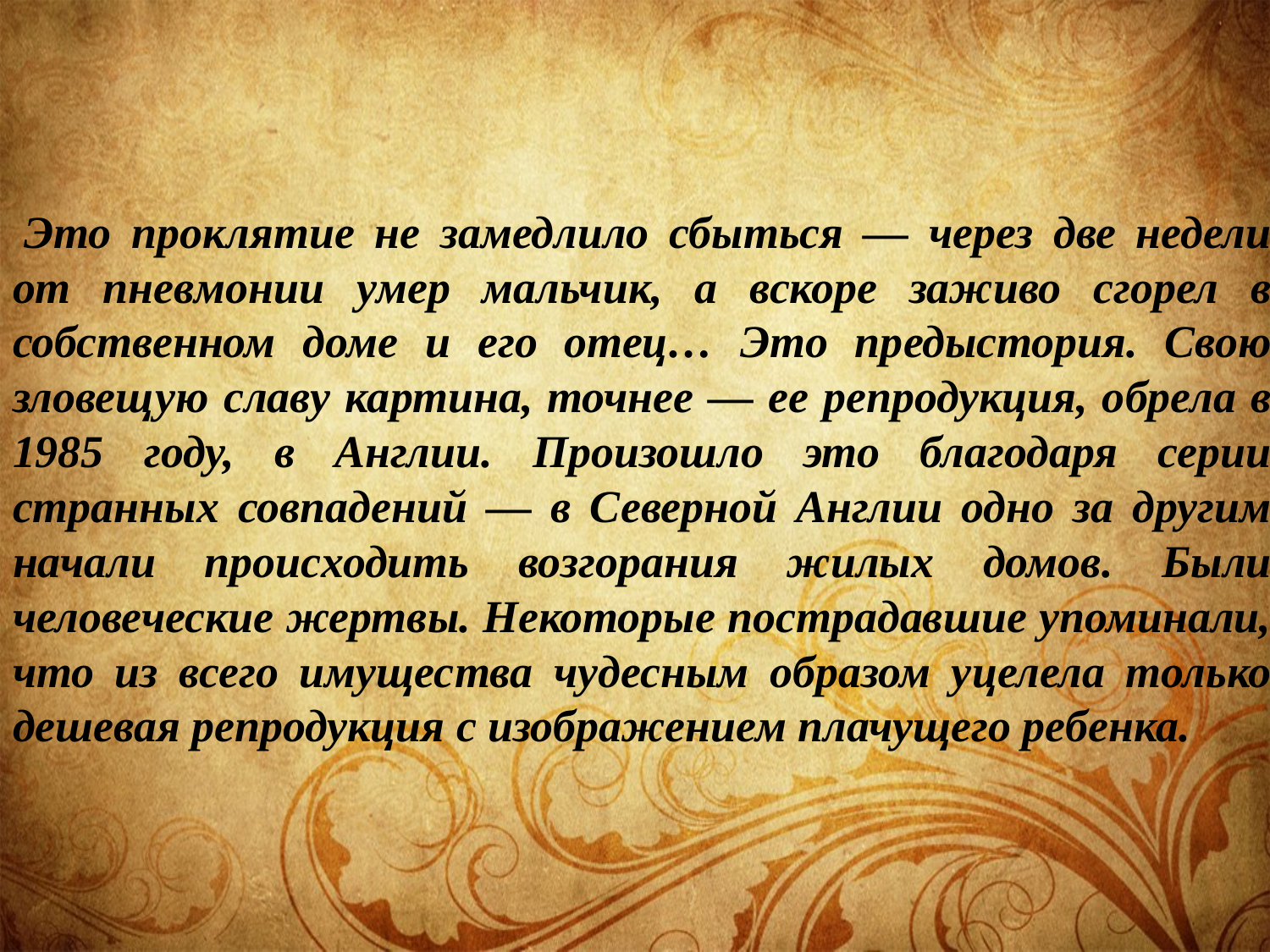

Это проклятие не замедлило сбыться — через две недели от пневмонии умер мальчик, а вскоре заживо сгорел в собственном доме и его отец… Это предыстория. Свою зловещую славу картина, точнее — ее репродукция, обрела в 1985 году, в Англии. Произошло это благодаря серии странных совпадений — в Северной Англии одно за другим начали происходить возгорания жилых домов. Были человеческие жертвы. Некоторые пострадавшие упоминали, что из всего имущества чудесным образом уцелела только дешевая репродукция с изображением плачущего ребенка.